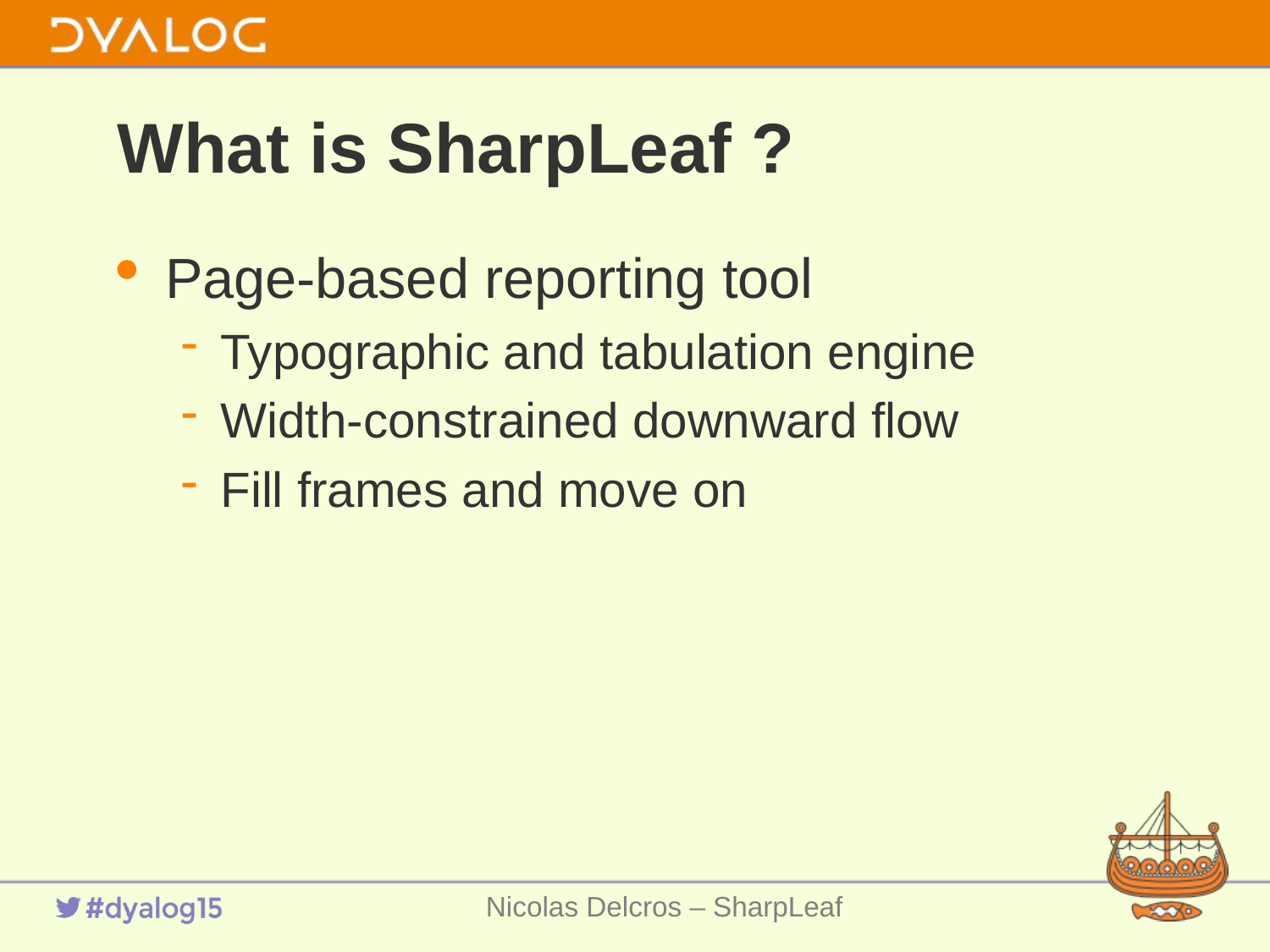

What is SharpLeaf ?
Page-based reporting tool
Typographic and tabulation engine
Width-constrained downward flow
Fill frames and move on